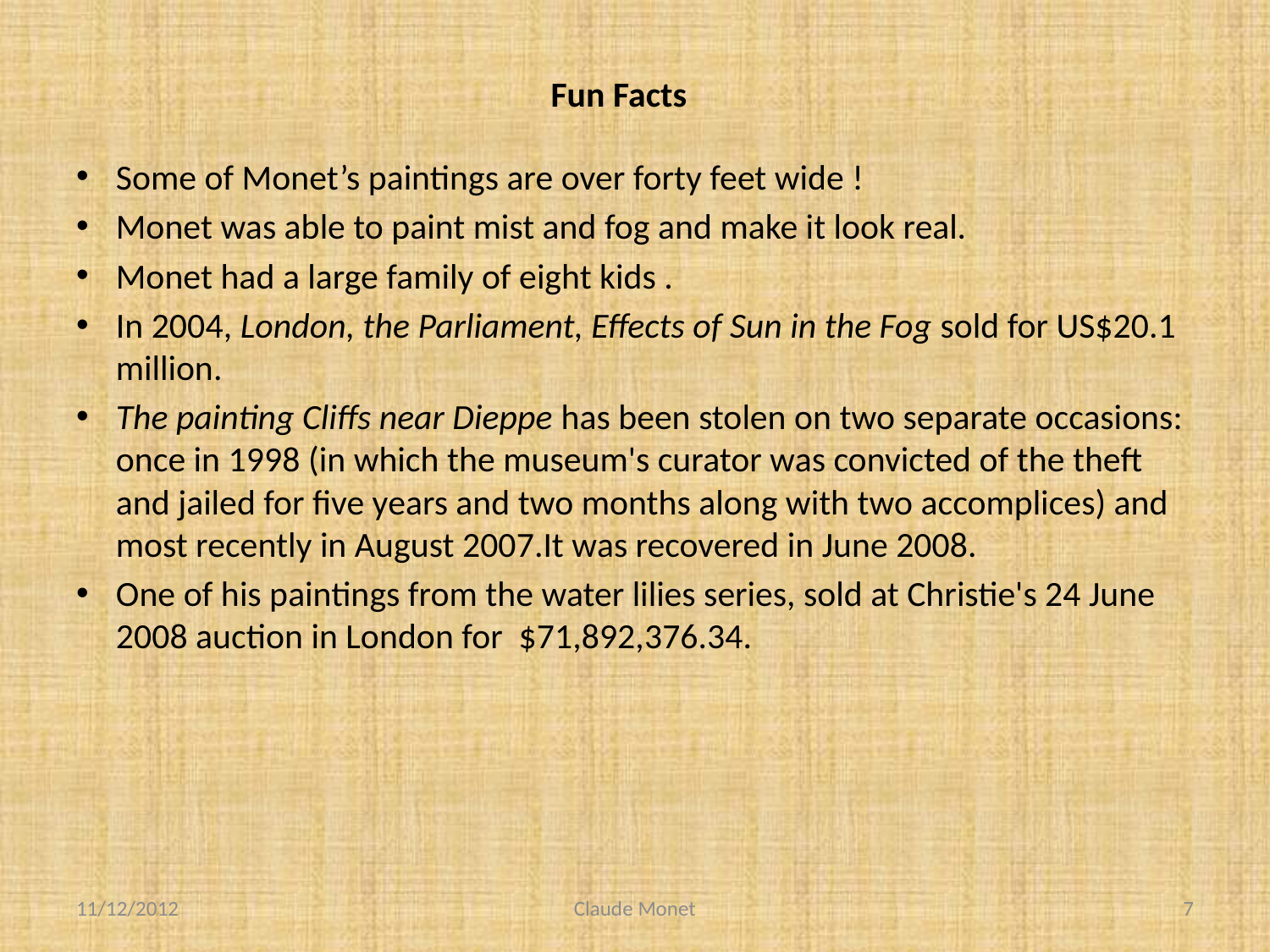

# Fun Facts
Some of Monet’s paintings are over forty feet wide !
Monet was able to paint mist and fog and make it look real.
Monet had a large family of eight kids .
In 2004, London, the Parliament, Effects of Sun in the Fog sold for US$20.1 million.
The painting Cliffs near Dieppe has been stolen on two separate occasions: once in 1998 (in which the museum's curator was convicted of the theft and jailed for five years and two months along with two accomplices) and most recently in August 2007.It was recovered in June 2008.
One of his paintings from the water lilies series, sold at Christie's 24 June 2008 auction in London for  $71,892,376.34.
11/12/2012
Claude Monet
7